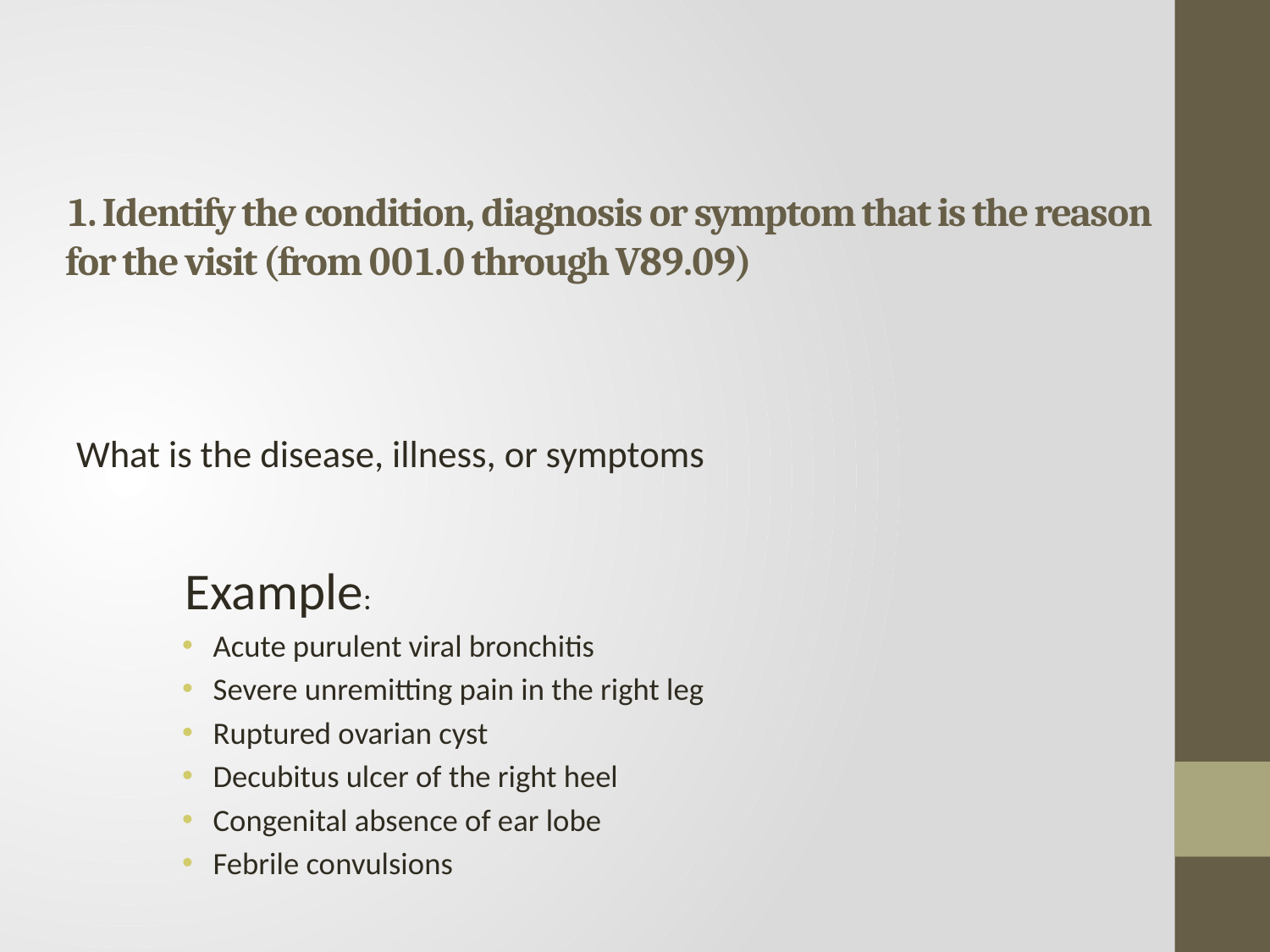

# 1. Identify the condition, diagnosis or symptom that is the reason for the visit (from 001.0 through V89.09)
What is the disease, illness, or symptoms

Example:
Acute purulent viral bronchitis
Severe unremitting pain in the right leg
Ruptured ovarian cyst
Decubitus ulcer of the right heel
Congenital absence of ear lobe
Febrile convulsions